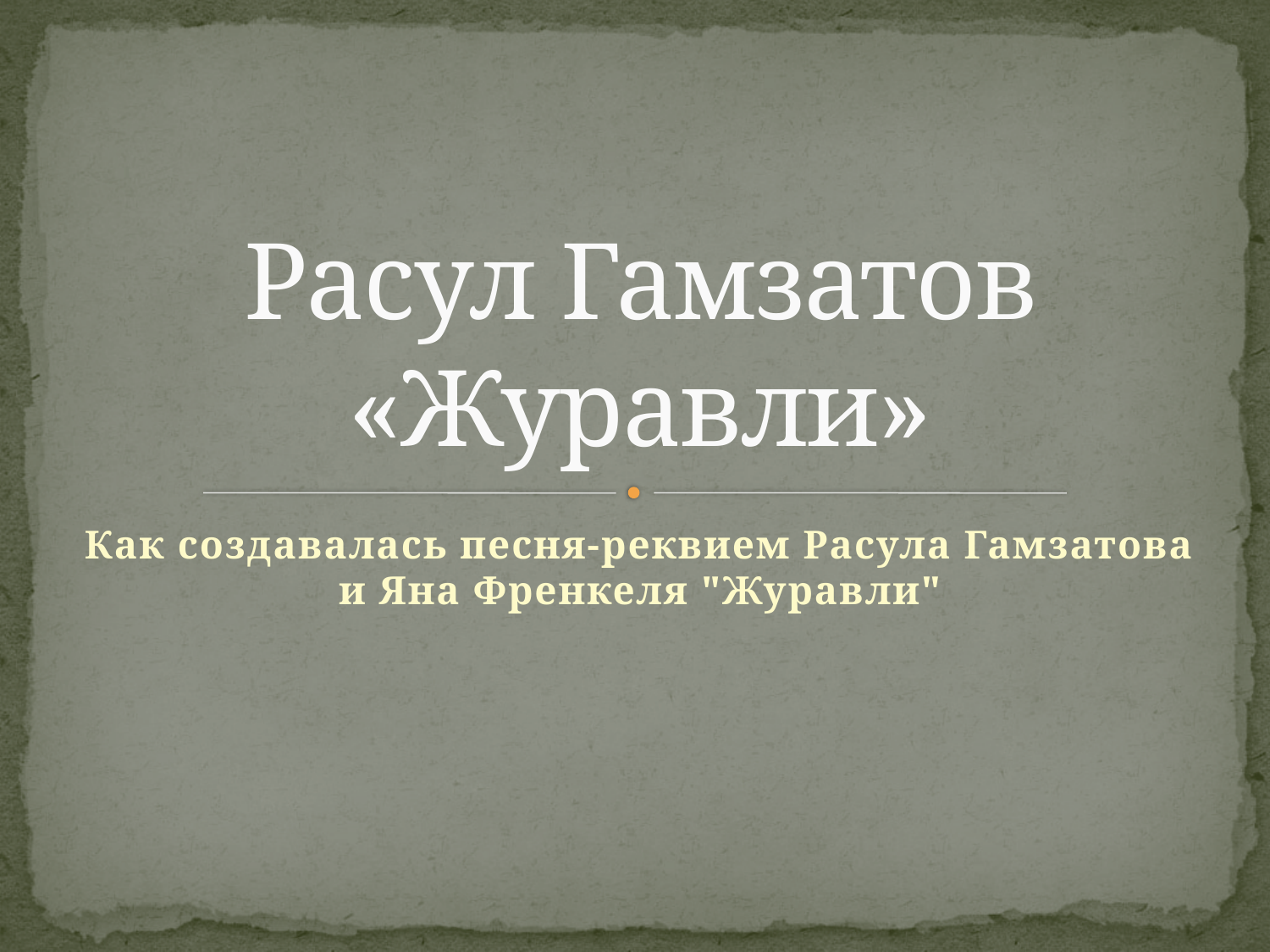

# Расул Гамзатов «Журавли»
Как создавалась песня-реквием Расула Гамзатова и Яна Френкеля "Журавли"